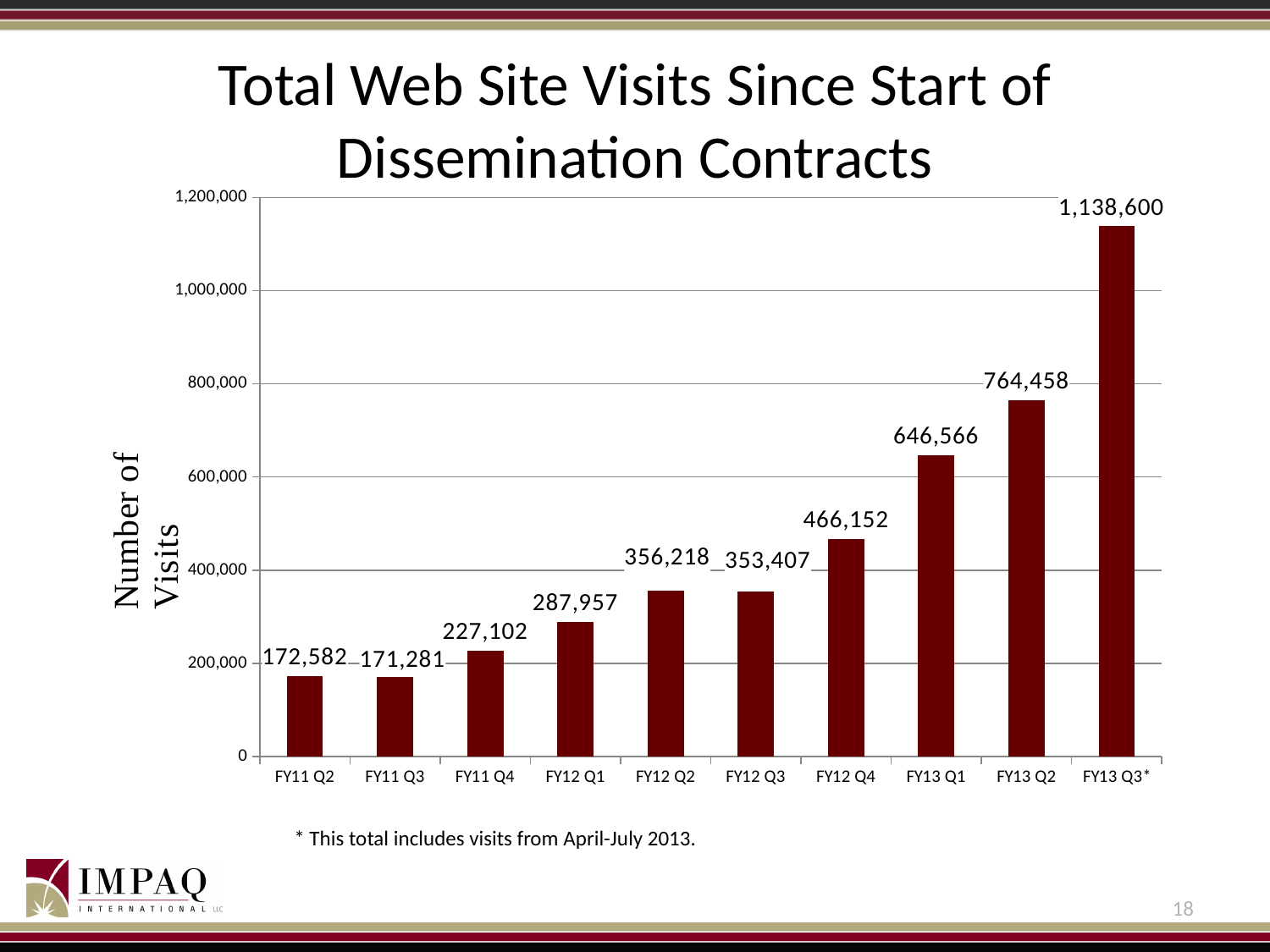

# Total Web Site Visits Since Start of Dissemination Contracts

### Chart

| Category | Visits |
|---|---|
| FY11 Q2 | 172582.0 |
| FY11 Q3 | 171281.0 |
| FY11 Q4 | 227102.0 |
| FY12 Q1 | 287957.0 |
| FY12 Q2 | 356218.0 |
| FY12 Q3 | 353407.0 |
| FY12 Q4 | 466152.0 |
| FY13 Q1 | 646566.0 |
| FY13 Q2 | 764458.0 |
| FY13 Q3* | 1138600.0 |
* This total includes visits from April-July 2013.
18